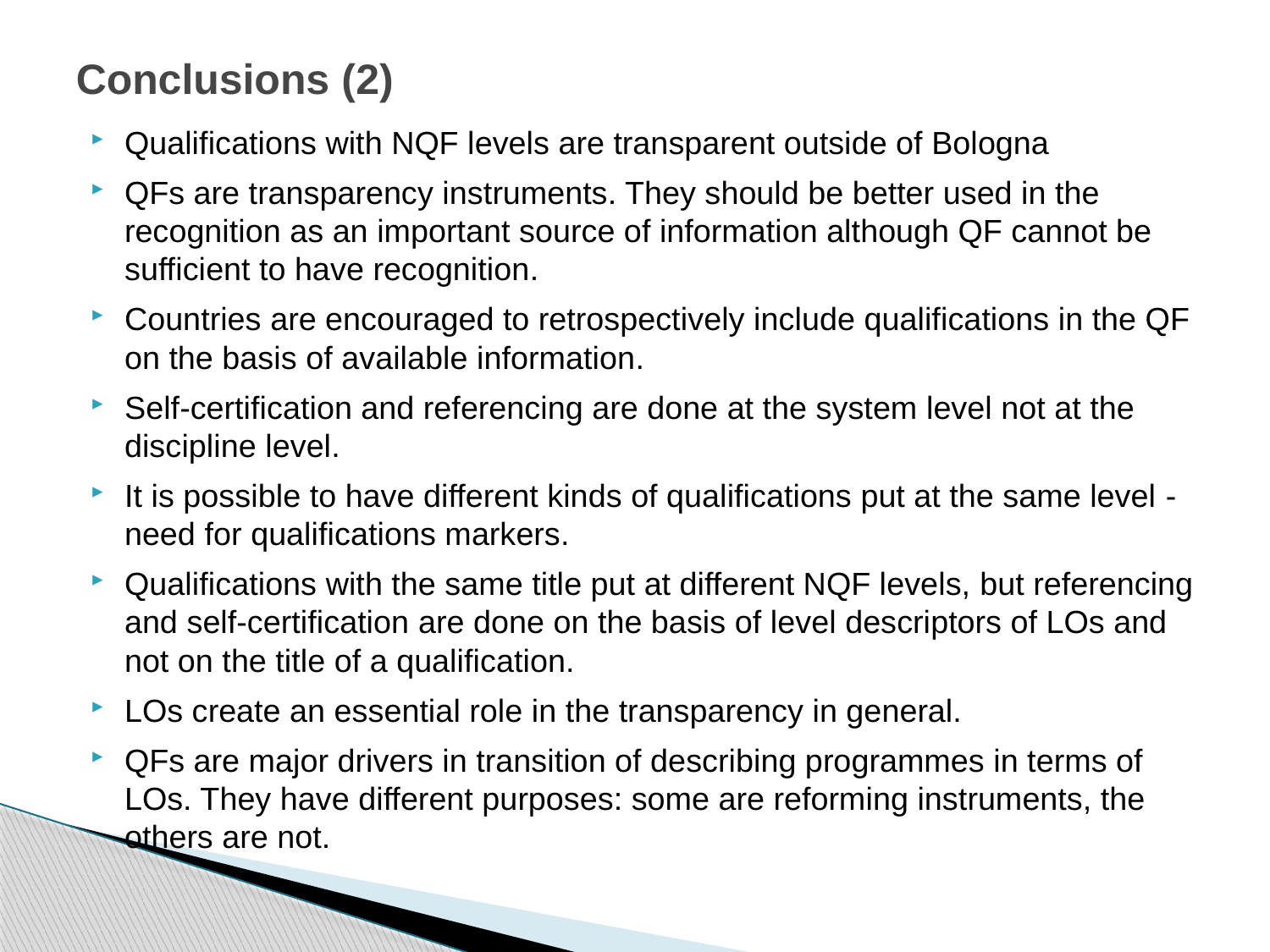

# Conclusions (2)
Qualifications with NQF levels are transparent outside of Bologna
QFs are transparency instruments. They should be better used in the recognition as an important source of information although QF cannot be sufficient to have recognition.
Countries are encouraged to retrospectively include qualifications in the QF on the basis of available information.
Self-certification and referencing are done at the system level not at the discipline level.
It is possible to have different kinds of qualifications put at the same level - need for qualifications markers.
Qualifications with the same title put at different NQF levels, but referencing and self-certification are done on the basis of level descriptors of LOs and not on the title of a qualification.
LOs create an essential role in the transparency in general.
QFs are major drivers in transition of describing programmes in terms of LOs. They have different purposes: some are reforming instruments, the others are not.